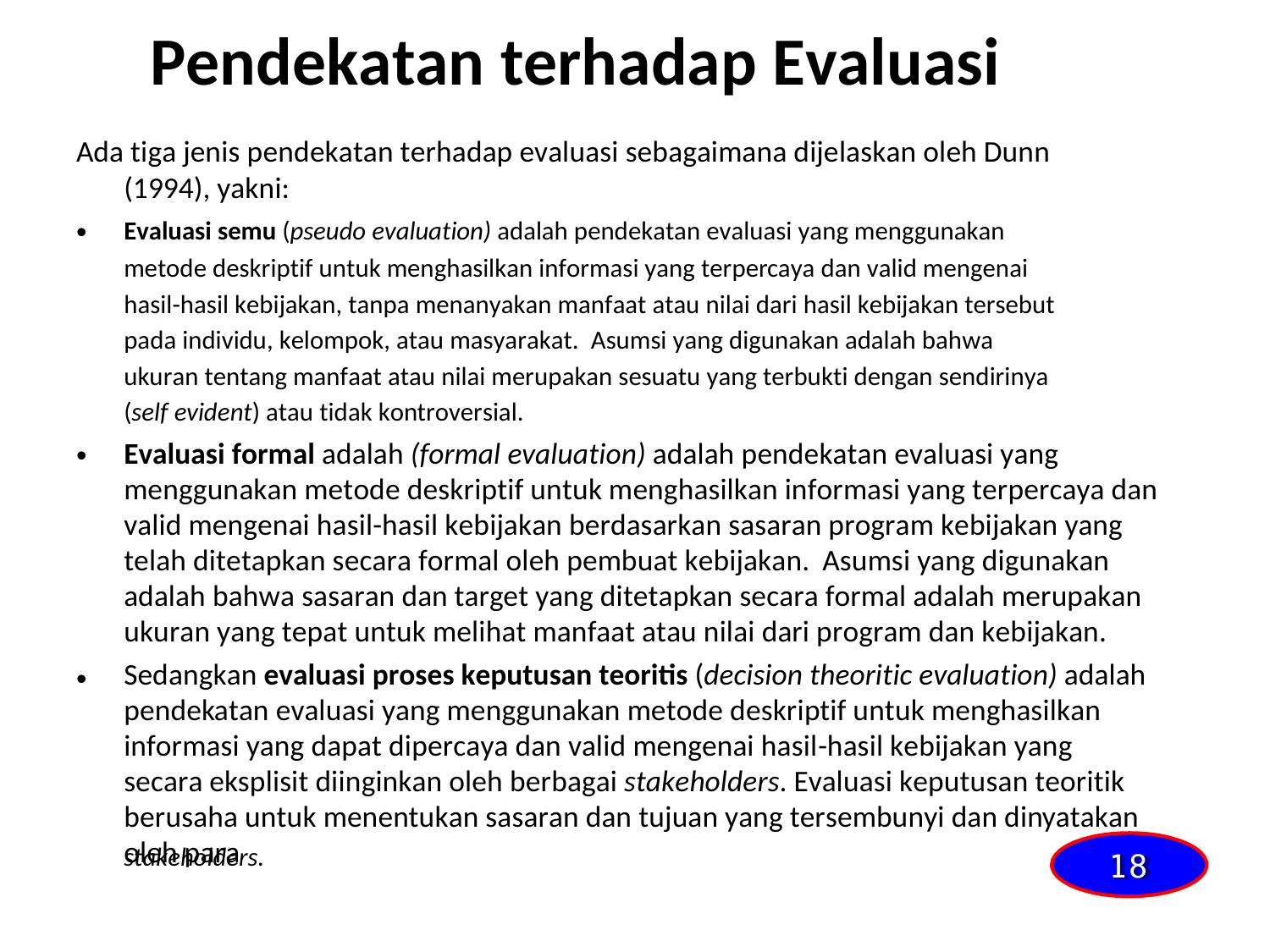

Pendekatan terhadap Evaluasi
Ada tiga jenis pendekatan terhadap evaluasi sebagaimana dijelaskan oleh Dunn (1994), yakni:
•
Evaluasi semu (pseudo evaluation) adalah pendekatan evaluasi yang menggunakan
metode deskriptif untuk menghasilkan informasi yang terpercaya dan valid mengenai
hasil-hasil kebijakan, tanpa menanyakan manfaat atau nilai dari hasil kebijakan tersebut
pada individu, kelompok, atau masyarakat. Asumsi yang digunakan adalah bahwa
ukuran tentang manfaat atau nilai merupakan sesuatu yang terbukti dengan sendirinya
(self evident) atau tidak kontroversial.
Evaluasi formal adalah (formal evaluation) adalah pendekatan evaluasi yang menggunakan metode deskriptif untuk menghasilkan informasi yang terpercaya dan valid mengenai hasil-hasil kebijakan berdasarkan sasaran program kebijakan yang telah ditetapkan secara formal oleh pembuat kebijakan. Asumsi yang digunakan adalah bahwa sasaran dan target yang ditetapkan secara formal adalah merupakan ukuran yang tepat untuk melihat manfaat atau nilai dari program dan kebijakan.
Sedangkan evaluasi proses keputusan teoritis (decision theoritic evaluation) adalah pendekatan evaluasi yang menggunakan metode deskriptif untuk menghasilkan informasi yang dapat dipercaya dan valid mengenai hasil-hasil kebijakan yang secara eksplisit diinginkan oleh berbagai stakeholders. Evaluasi keputusan teoritik berusaha untuk menentukan sasaran dan tujuan yang tersembunyi dan dinyatakan oleh para
•
•

stakeholders.
18